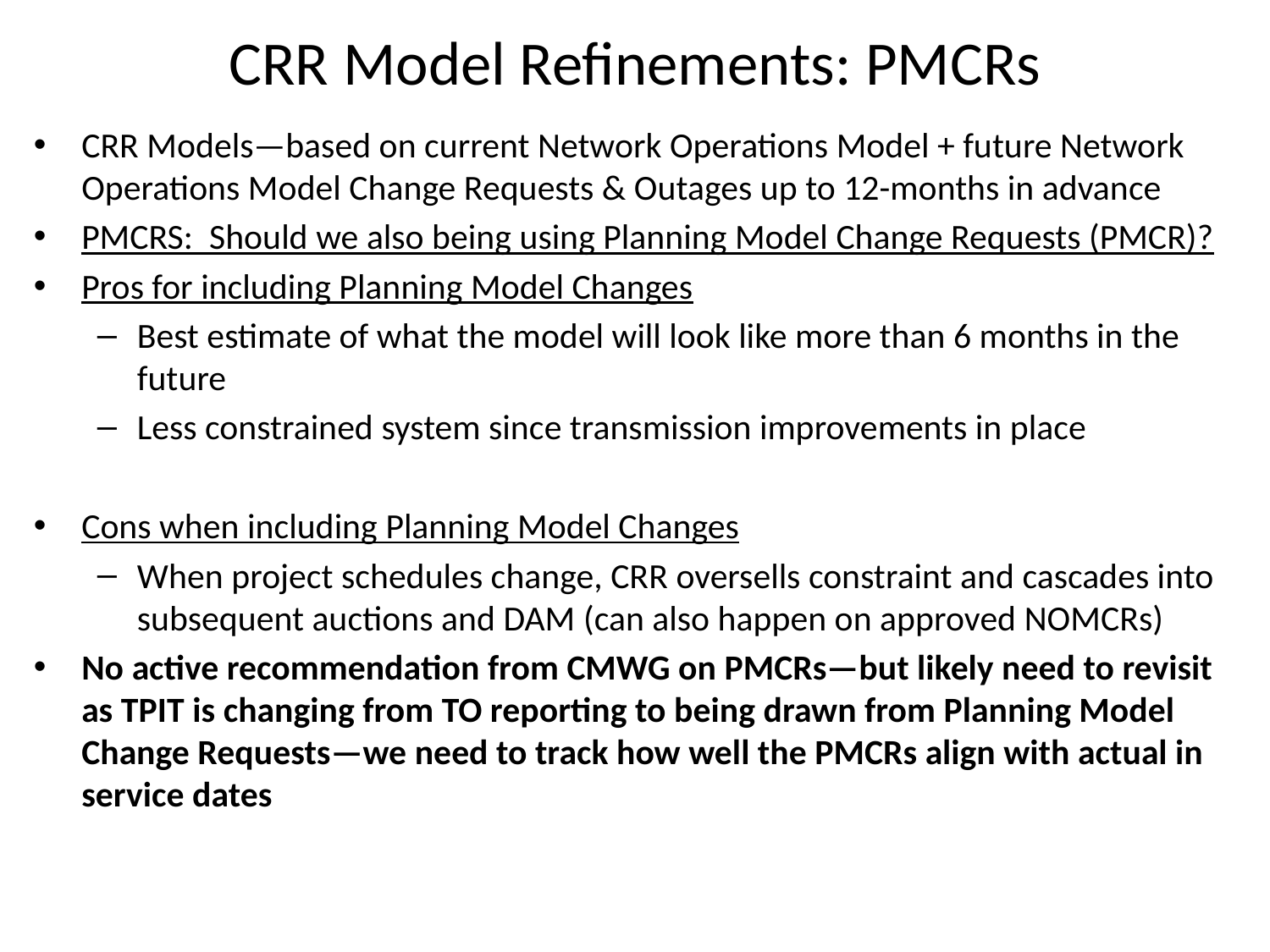

# CRR Model Refinements: PMCRs
CRR Models—based on current Network Operations Model + future Network Operations Model Change Requests & Outages up to 12-months in advance
PMCRS:  Should we also being using Planning Model Change Requests (PMCR)?
Pros for including Planning Model Changes
Best estimate of what the model will look like more than 6 months in the future
Less constrained system since transmission improvements in place

Cons when including Planning Model Changes
When project schedules change, CRR oversells constraint and cascades into subsequent auctions and DAM (can also happen on approved NOMCRs)
No active recommendation from CMWG on PMCRs—but likely need to revisit as TPIT is changing from TO reporting to being drawn from Planning Model Change Requests—we need to track how well the PMCRs align with actual in service dates